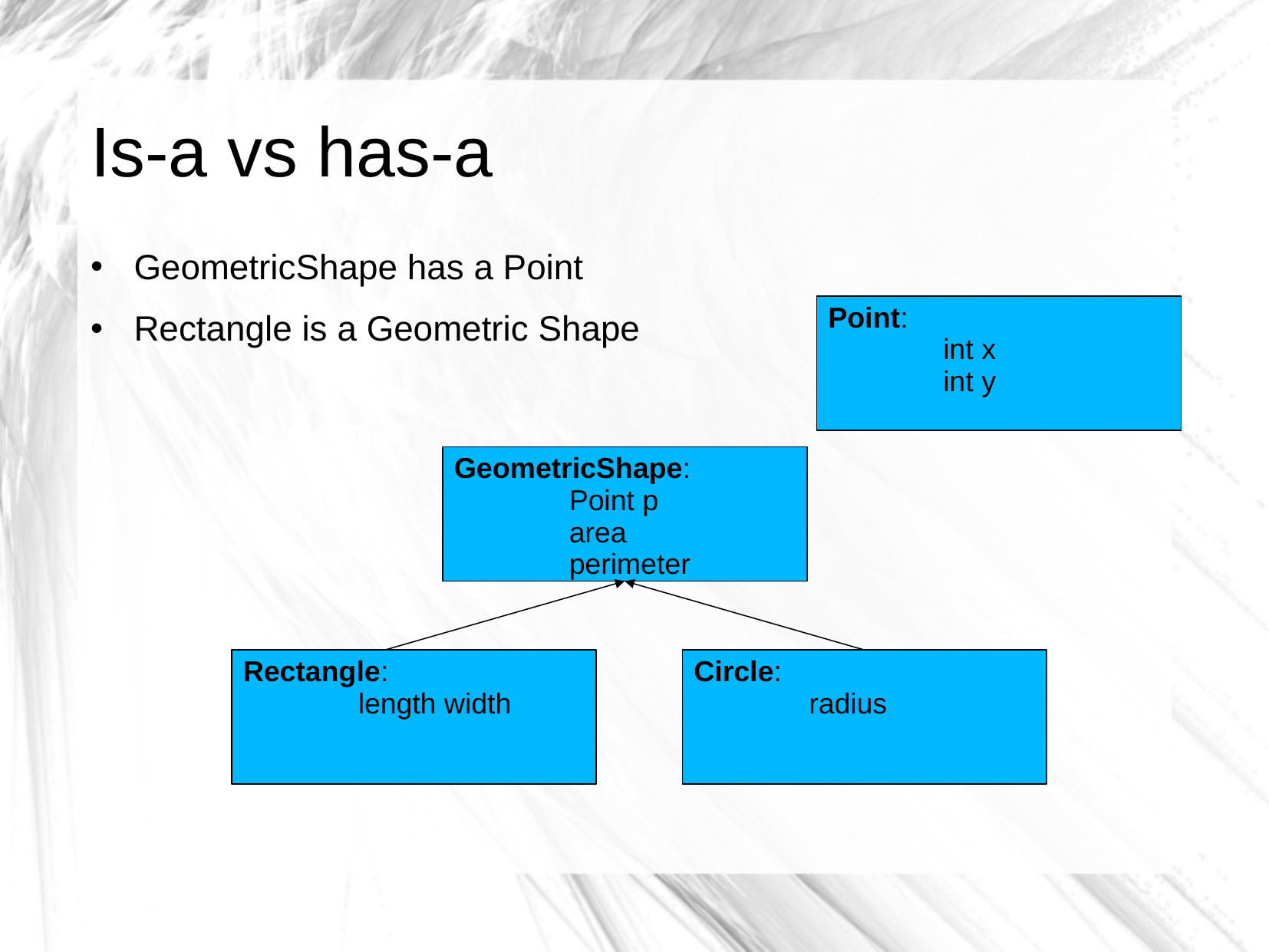

# Is-a vs has-a
GeometricShape has a Point
Rectangle is a Geometric Shape
Point:
	int x
	int y
GeometricShape:
	Point p
	area
	perimeter
Rectangle:
	length width
Circle:
	radius